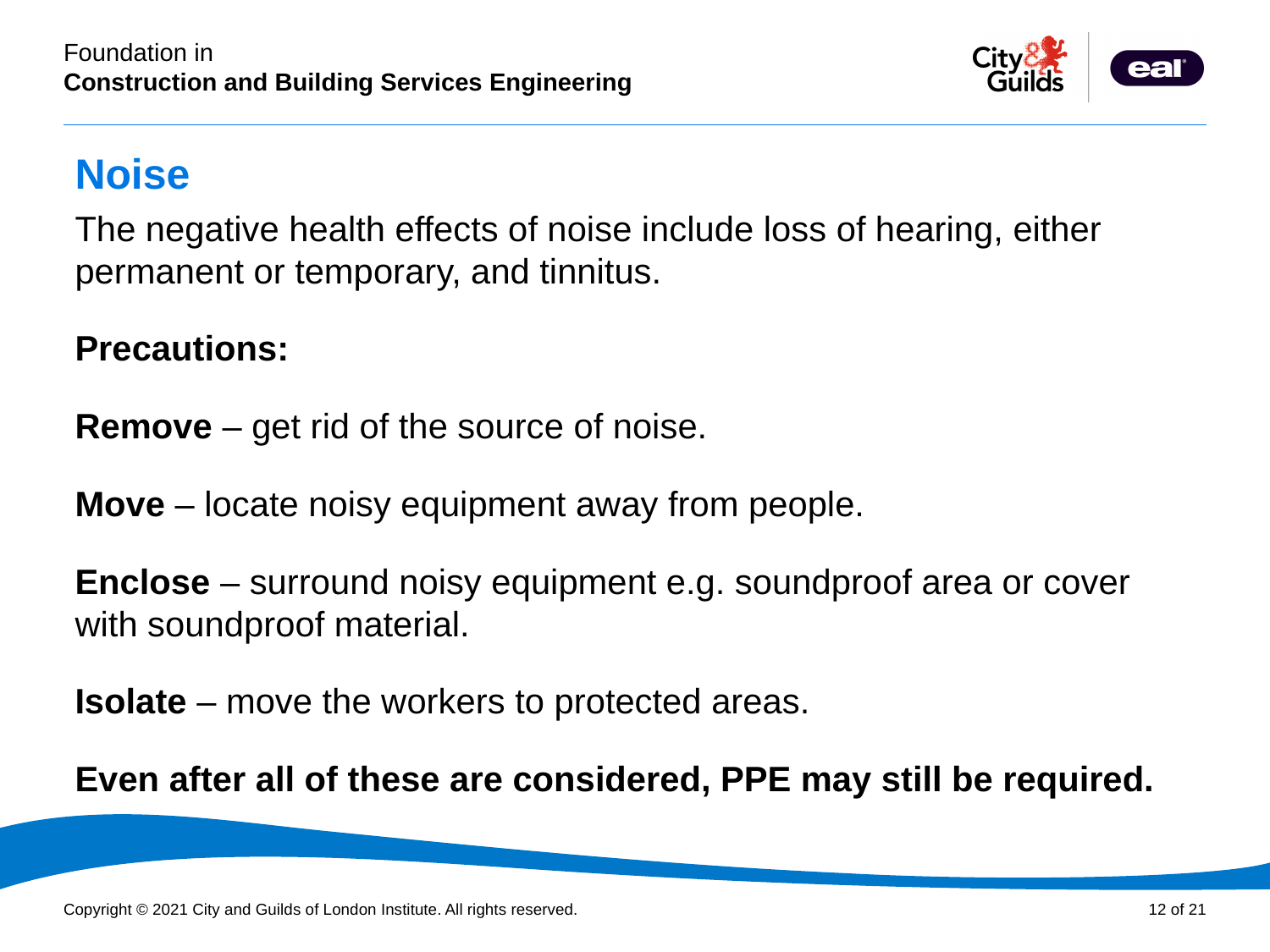

# Noise
The negative health effects of noise include loss of hearing, either permanent or temporary, and tinnitus.
Precautions:
Remove – get rid of the source of noise.
Move – locate noisy equipment away from people.
Enclose – surround noisy equipment e.g. soundproof area or cover with soundproof material.
Isolate – move the workers to protected areas.
Even after all of these are considered, PPE may still be required.